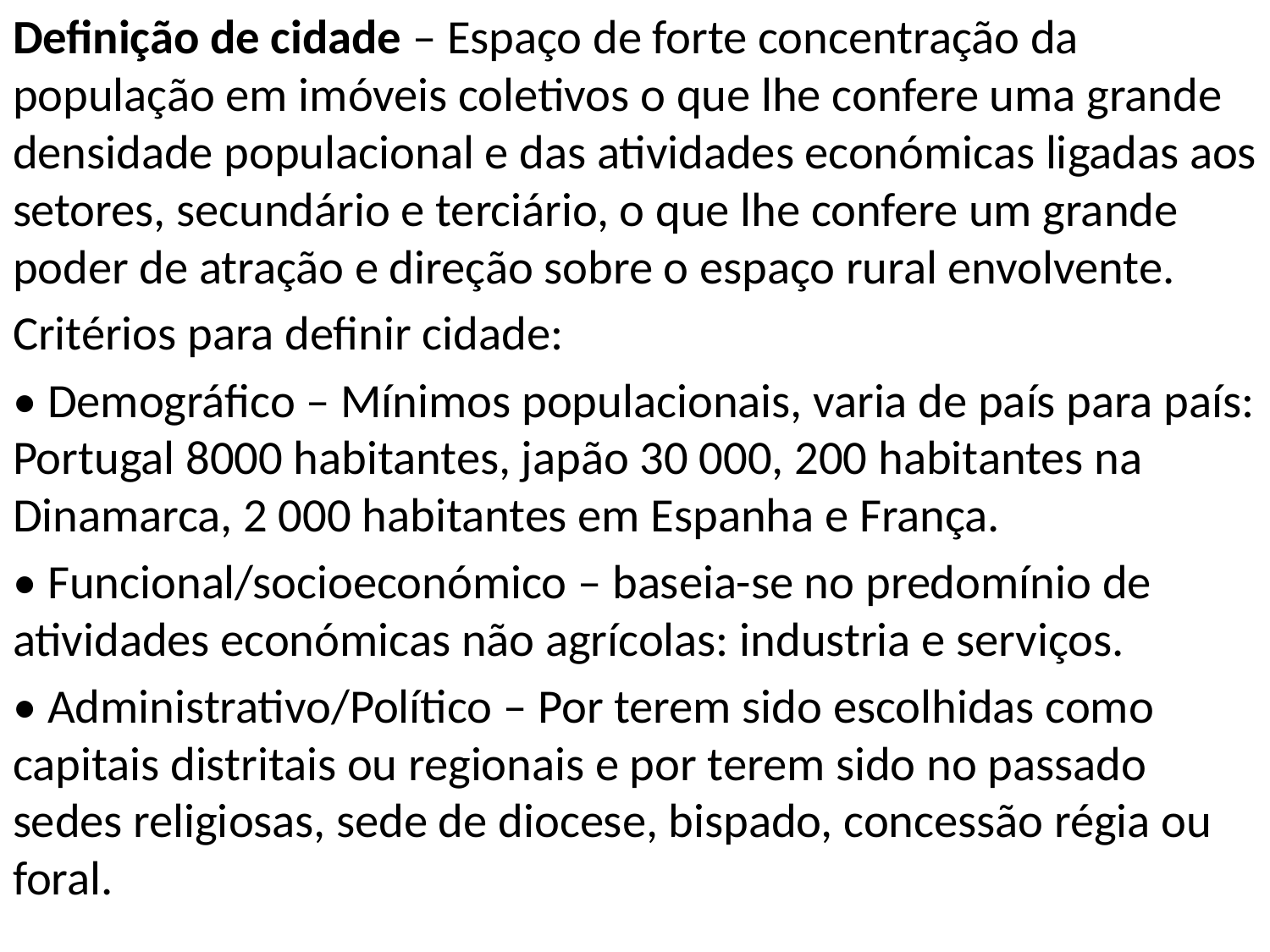

Definição de cidade – Espaço de forte concentração da população em imóveis coletivos o que lhe confere uma grande densidade populacional e das atividades económicas ligadas aos setores, secundário e terciário, o que lhe confere um grande poder de atração e direção sobre o espaço rural envolvente.
Critérios para definir cidade:
• Demográfico – Mínimos populacionais, varia de país para país: Portugal 8000 habitantes, japão 30 000, 200 habitantes na Dinamarca, 2 000 habitantes em Espanha e França.
• Funcional/socioeconómico – baseia-se no predomínio de atividades económicas não agrícolas: industria e serviços.
• Administrativo/Político – Por terem sido escolhidas como capitais distritais ou regionais e por terem sido no passado sedes religiosas, sede de diocese, bispado, concessão régia ou foral.